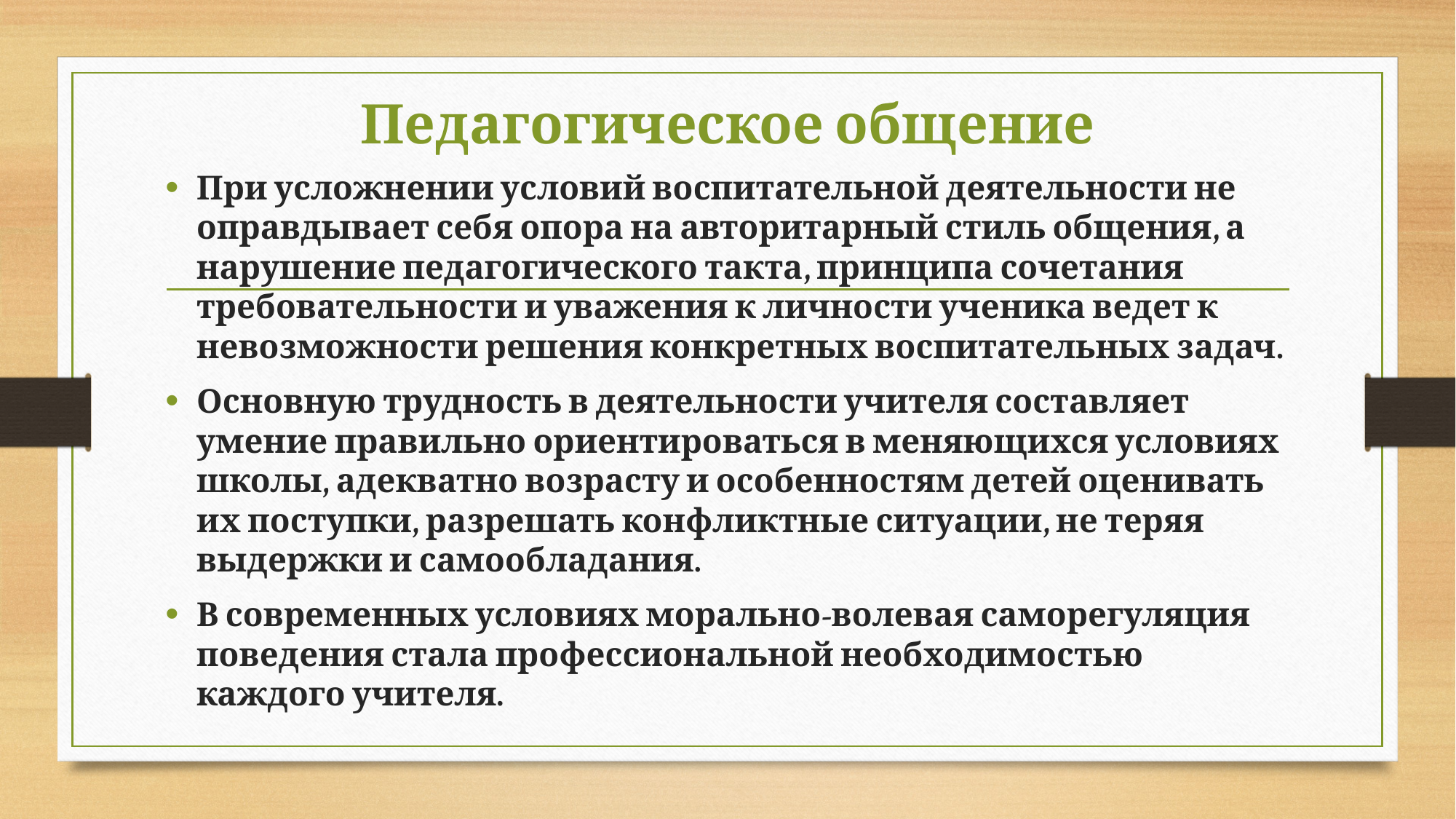

# Педагогическое общение
При усложнении условий воспитательной деятельности не оправдывает себя опора на авторитарный стиль общения, а нарушение педагогического такта, принципа сочетания требовательности и уважения к личности ученика ведет к невозможности решения конкретных воспитательных задач.
Основную трудность в деятельности учителя составляет умение правильно ориентироваться в меняющихся условиях школы, адекватно возрасту и особенностям детей оценивать их поступки, разрешать конфликтные ситуации, не теряя выдержки и самообладания.
В современных условиях морально-волевая саморегуляция поведения стала профессиональной необходимостью каждого учителя.